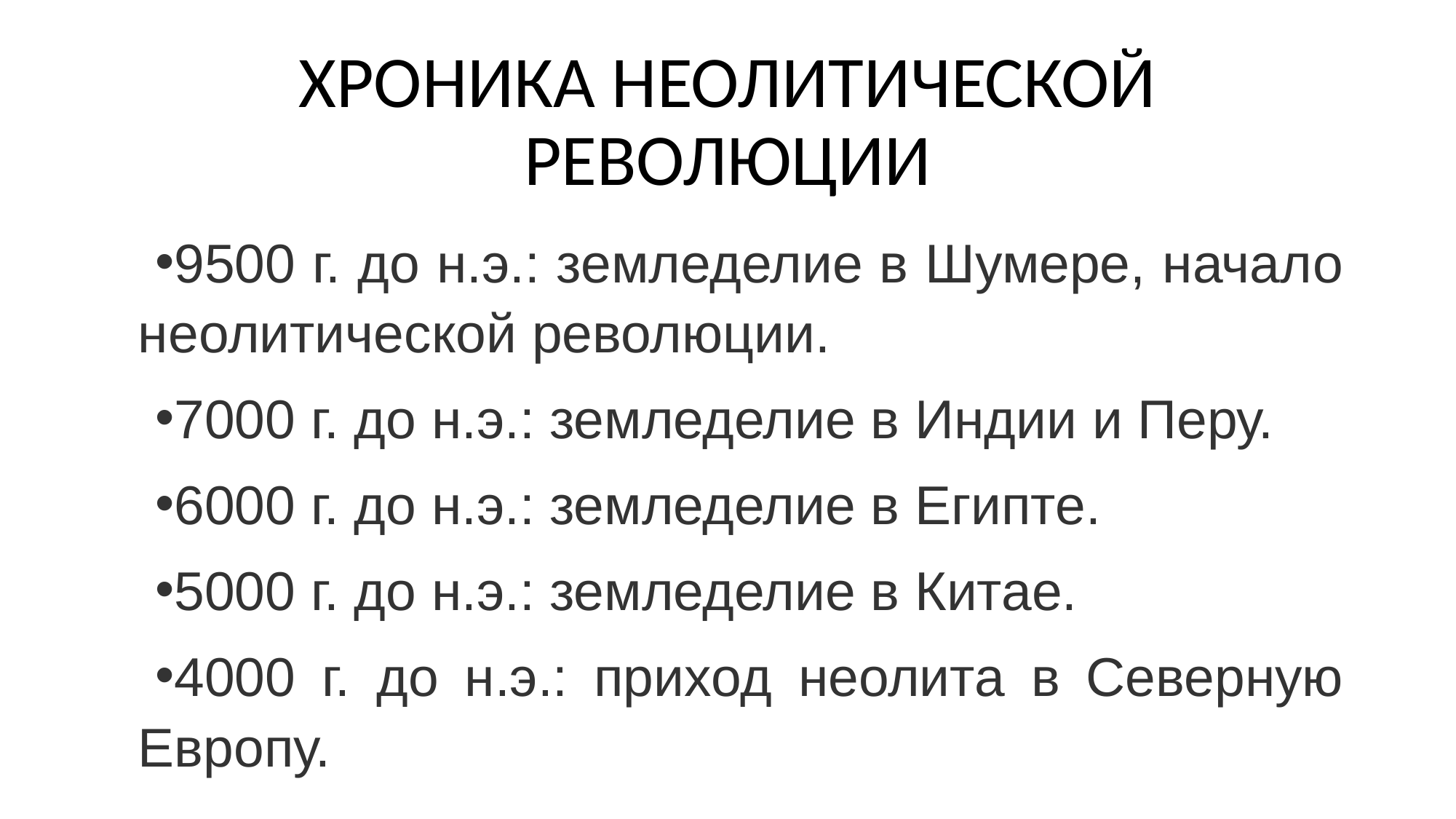

# ХРОНИКА НЕОЛИТИЧЕСКОЙ РЕВОЛЮЦИИ
9500 г. до н.э.: земледелие в Шумере, начало неолитической революции.
7000 г. до н.э.: земледелие в Индии и Перу.
6000 г. до н.э.: земледелие в Египте.
5000 г. до н.э.: земледелие в Китае.
4000 г. до н.э.: приход неолита в Северную Европу.